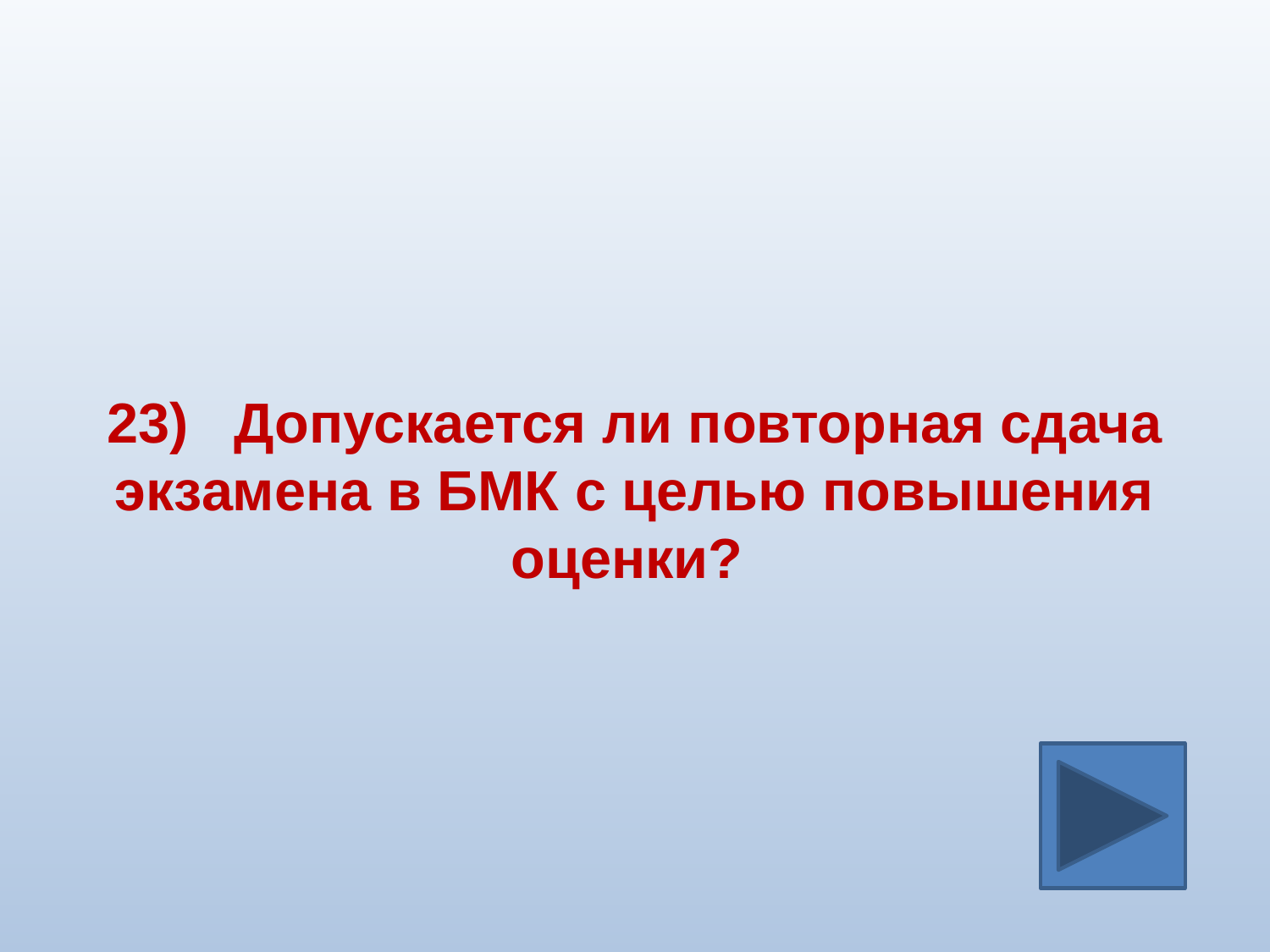

#

23)	Допускается ли повторная сдача экзамена в БМК с целью повышения оценки?